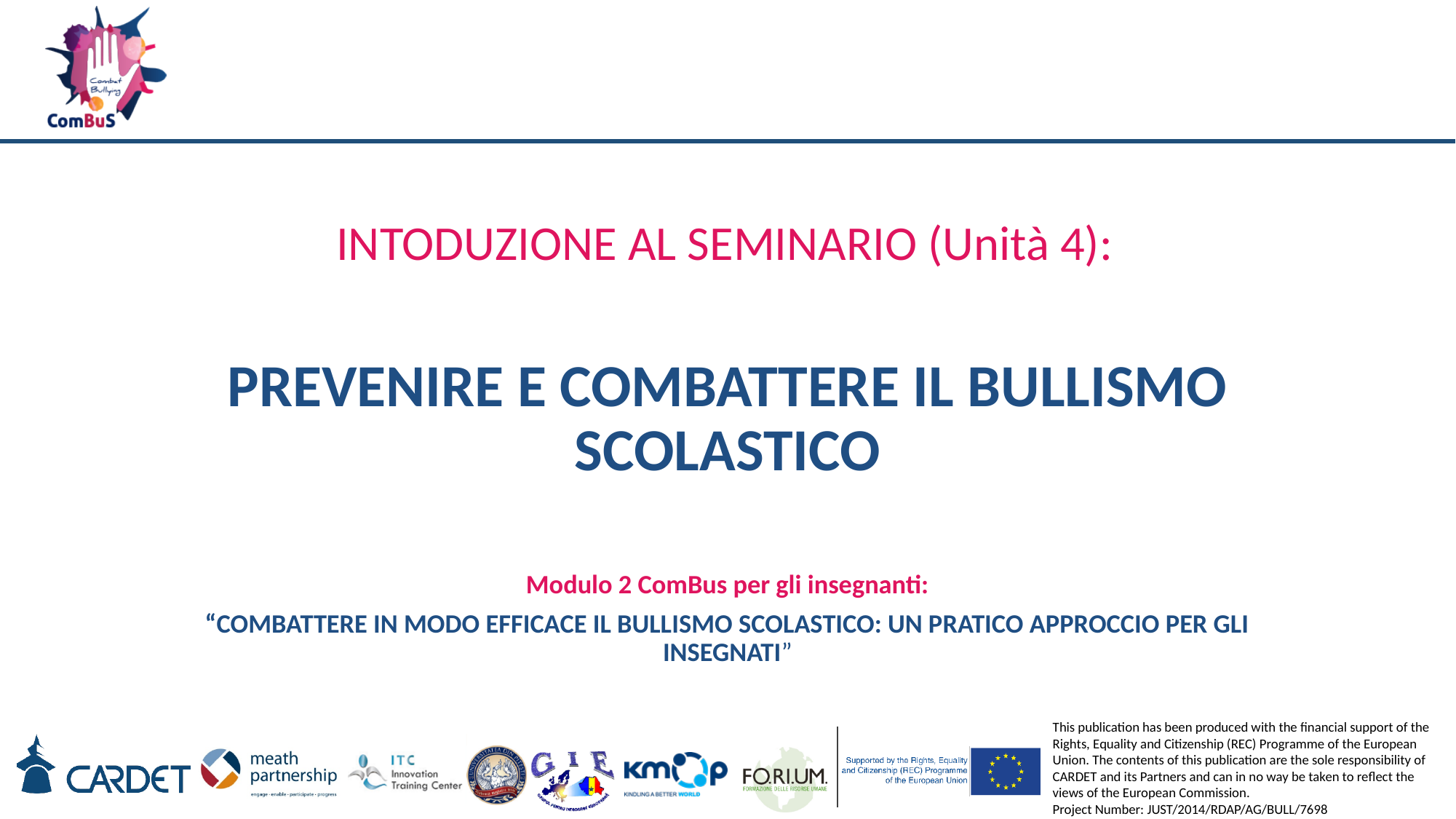

# INTODUZIONE AL SEMINARIO (Unità 4):

PREVENIRE E COMBATTERE IL BULLISMO SCOLASTICO

Modulo 2 ComBus per gli insegnanti:
“COMBATTERE IN MODO EFFICACE IL BULLISMO SCOLASTICO: UN PRATICO APPROCCIO PER GLI INSEGNATI”